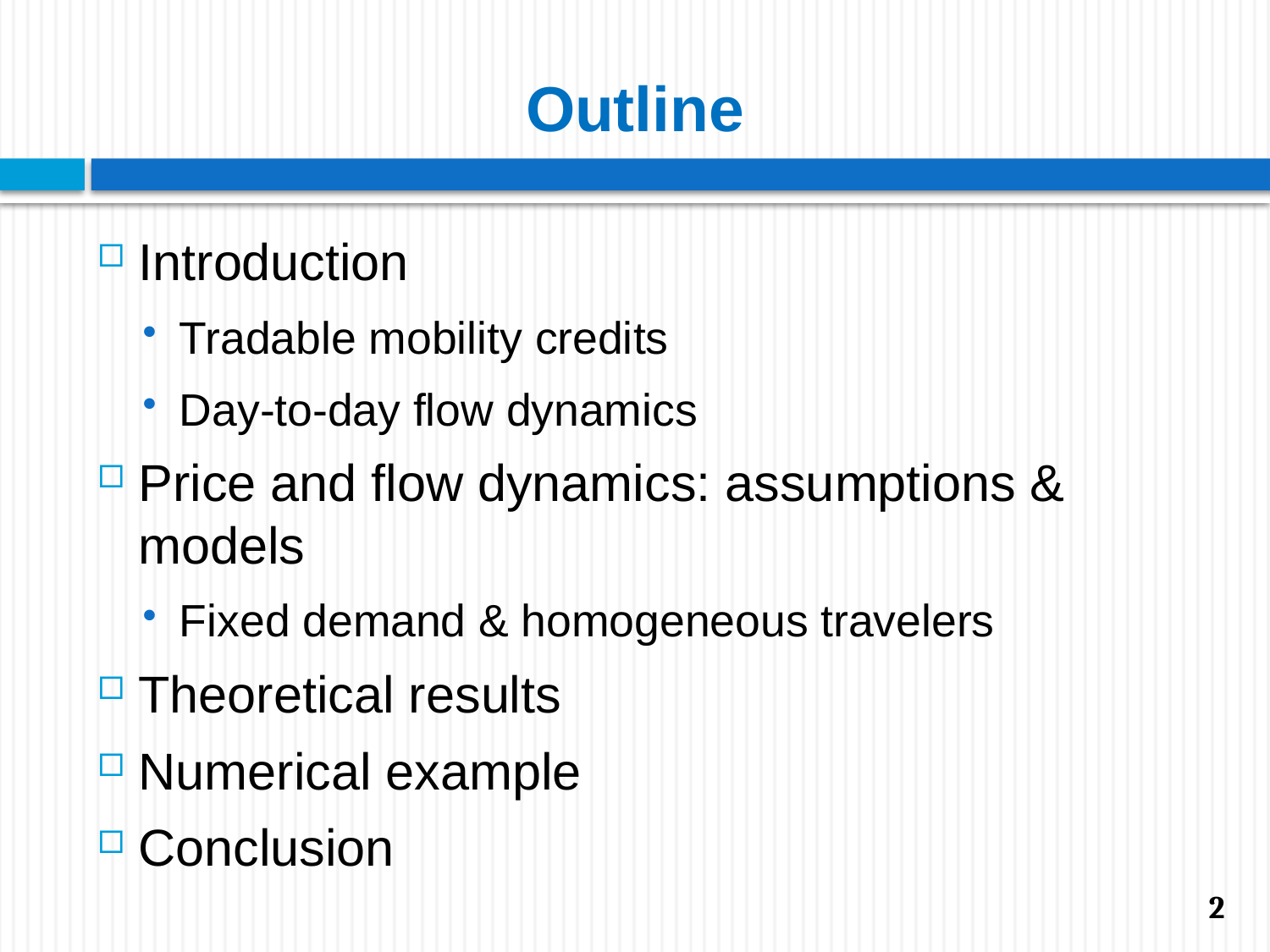

# Outline
Introduction
Tradable mobility credits
Day-to-day flow dynamics
Price and flow dynamics: assumptions & models
Fixed demand & homogeneous travelers
Theoretical results
Numerical example
Conclusion
2